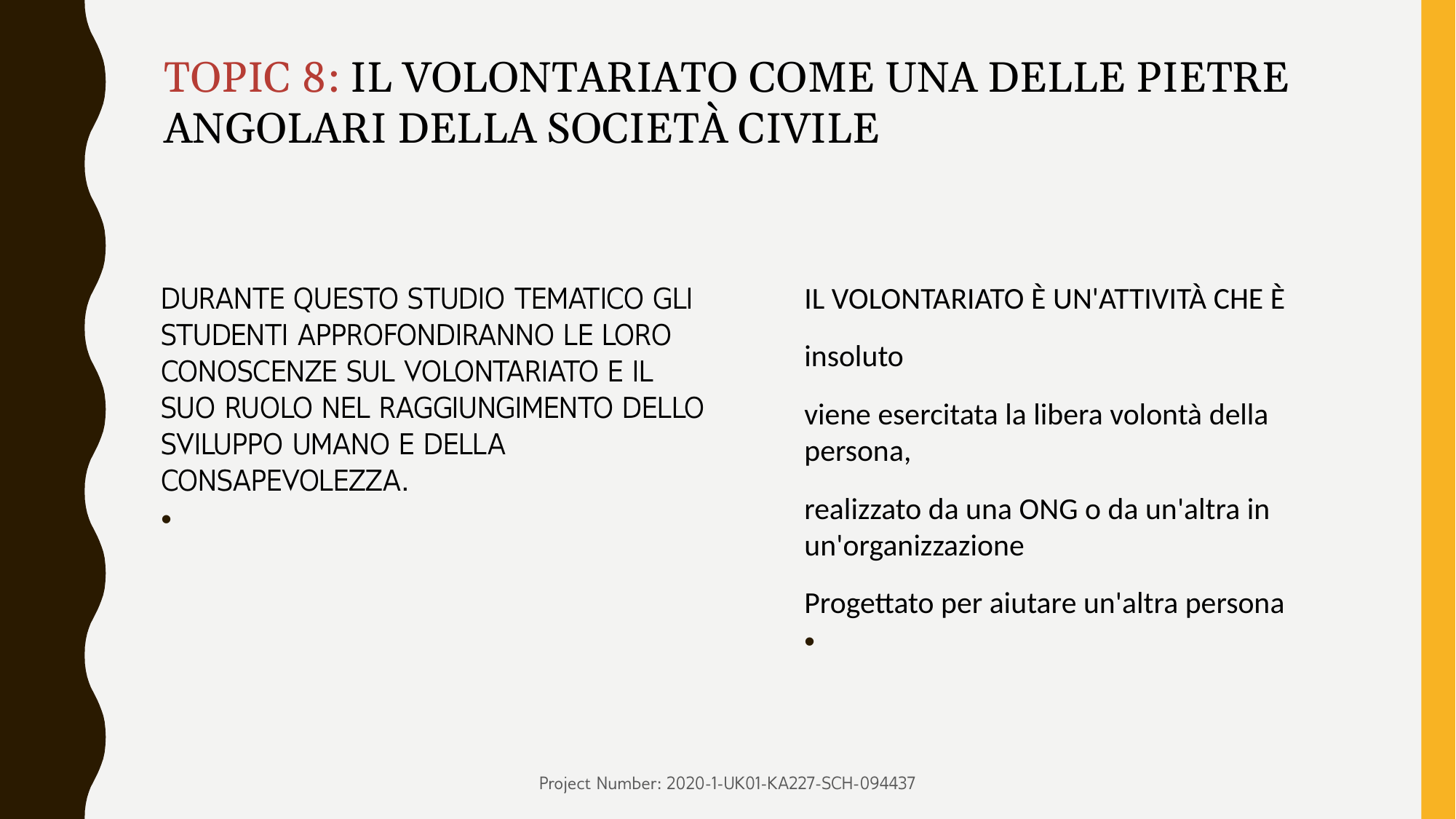

# TOPIC 8: IL VOLONTARIATO COME UNA DELLE PIETRE ANGOLARI DELLA SOCIETÀ CIVILE

DURANTE QUESTO STUDIO TEMATICO GLI STUDENTI APPROFONDIRANNO LE LORO CONOSCENZE SUL VOLONTARIATO E IL SUO RUOLO NEL RAGGIUNGIMENTO DELLO SVILUPPO UMANO E DELLA CONSAPEVOLEZZA.

IL VOLONTARIATO È UN'ATTIVITÀ CHE È
insoluto
viene esercitata la libera volontà della persona,
realizzato da una ONG o da un'altra in un'organizzazione
Progettato per aiutare un'altra persona

Project Number: 2020-1-UK01-KA227-SCH-094437